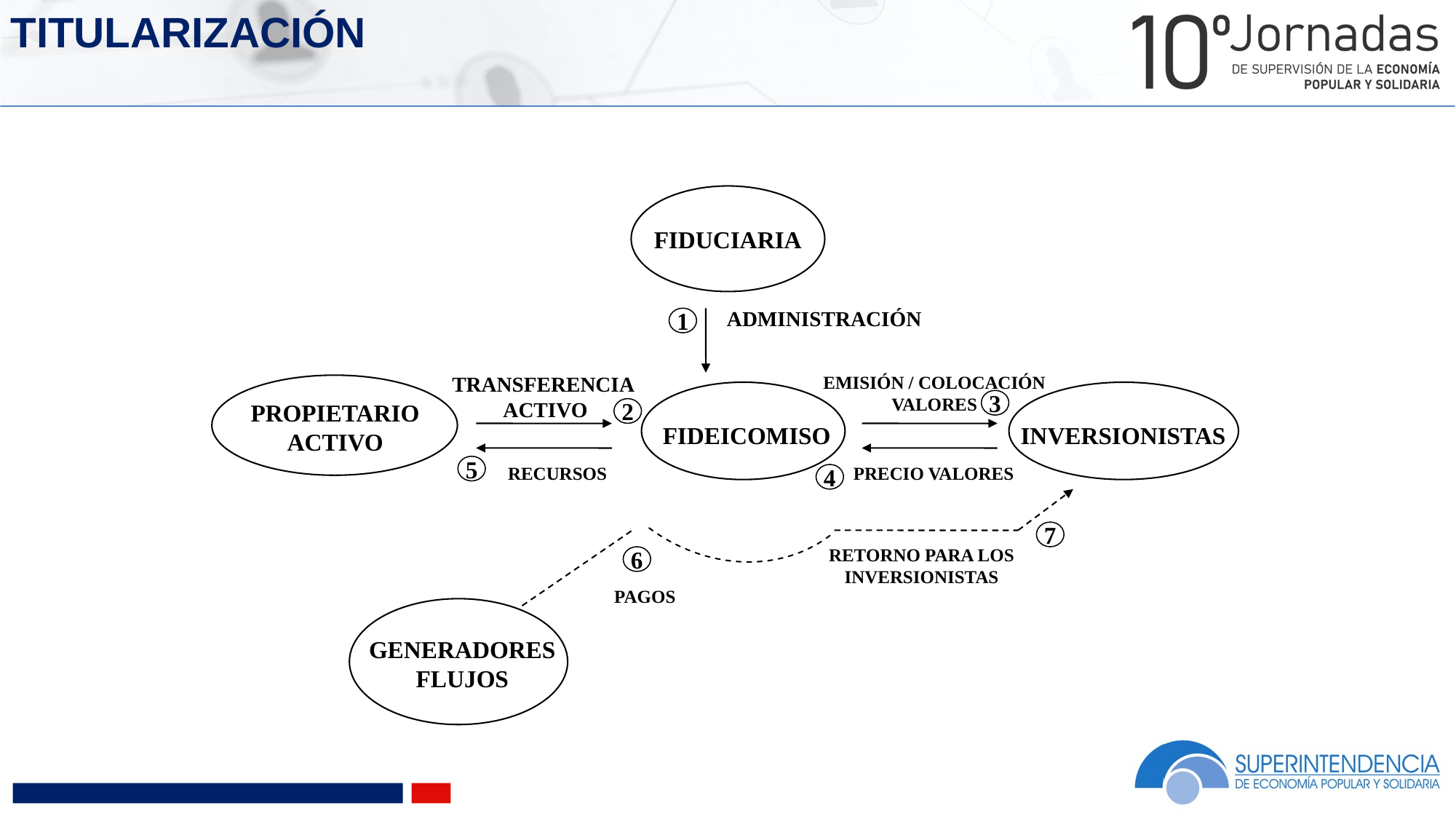

TITULARIZACIÓN

FIDUCIARIA
ADMINISTRACIÓN
1

TRANSFERENCIA
ACTIVO
2

EMISIÓN / COLOCACIÓN
VALORES
3

FIDEICOMISO
INVERSIONISTAS

5
RECURSOS

PRECIO VALORES
4

7

RETORNO PARA LOS
INVERSIONISTAS
6
PAGOS
GENERADORES
FLUJOS

PROPIETARIO
ACTIVO